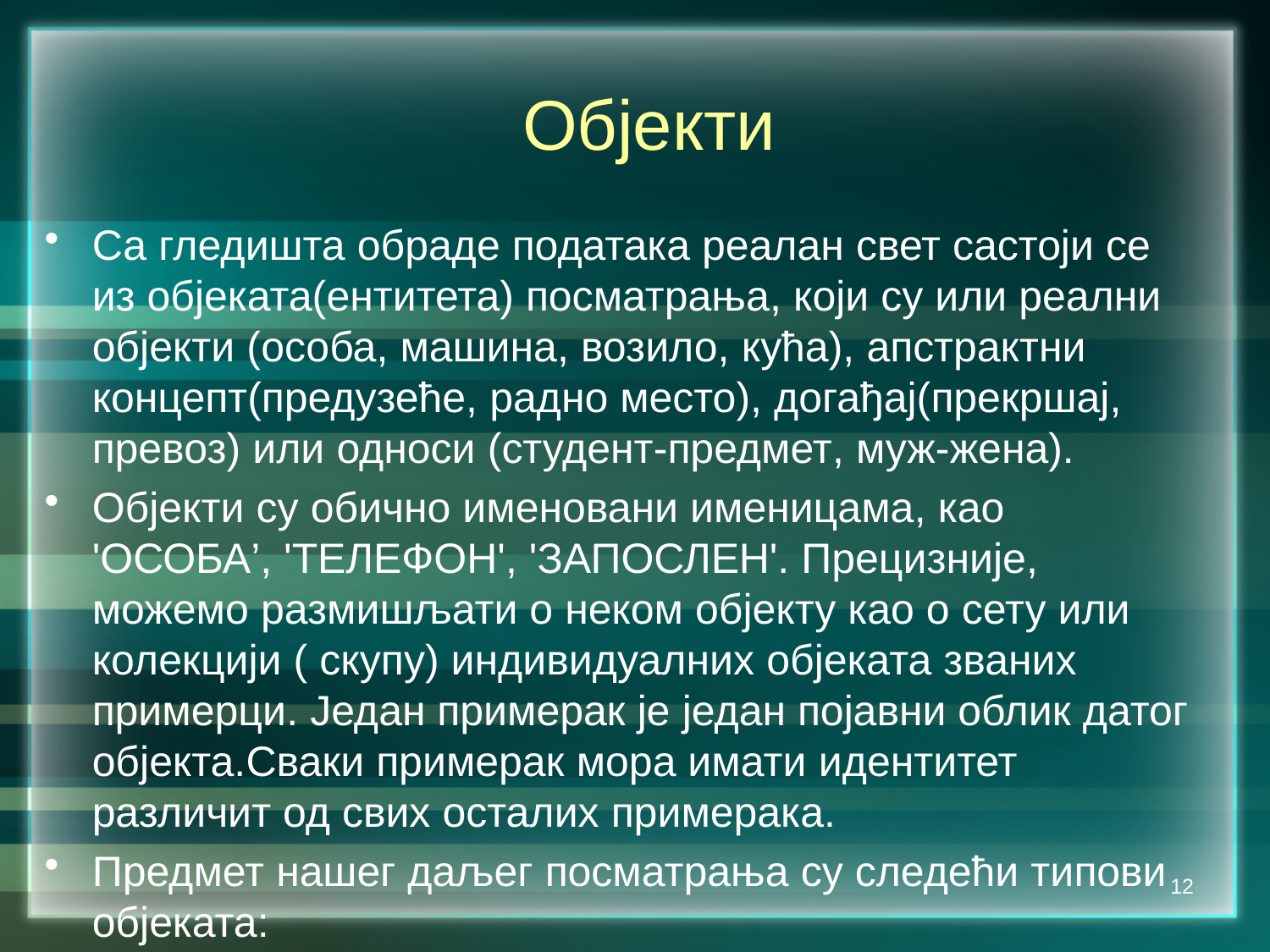

Објекти
Са гледишта обраде података реалан свет састоји се из објеката(ентитета) посматрања, који су или реални објекти (особа, машина, возило, кућа), апстрактни концепт(предузеће, радно место), догађај(прекршај, превоз) или односи (студент-предмет, муж-жена).
Објекти су обично именовани именицама, као 'ОСОБА’, 'ТЕЛЕФОН', 'ЗАПОСЛЕН'. Прецизније, можемо размишљати о неком објекту као о сету или колекцији ( скупу) индивидуалних објеката званих примерци. Један примерак је један појавни облик датог објекта.Сваки примерак мора имати идентитет различит од свих осталих примерака.
Предмет нашег даљег посматрања су следећи типови објеката:
Независни објекти и
Зависни објекти
12